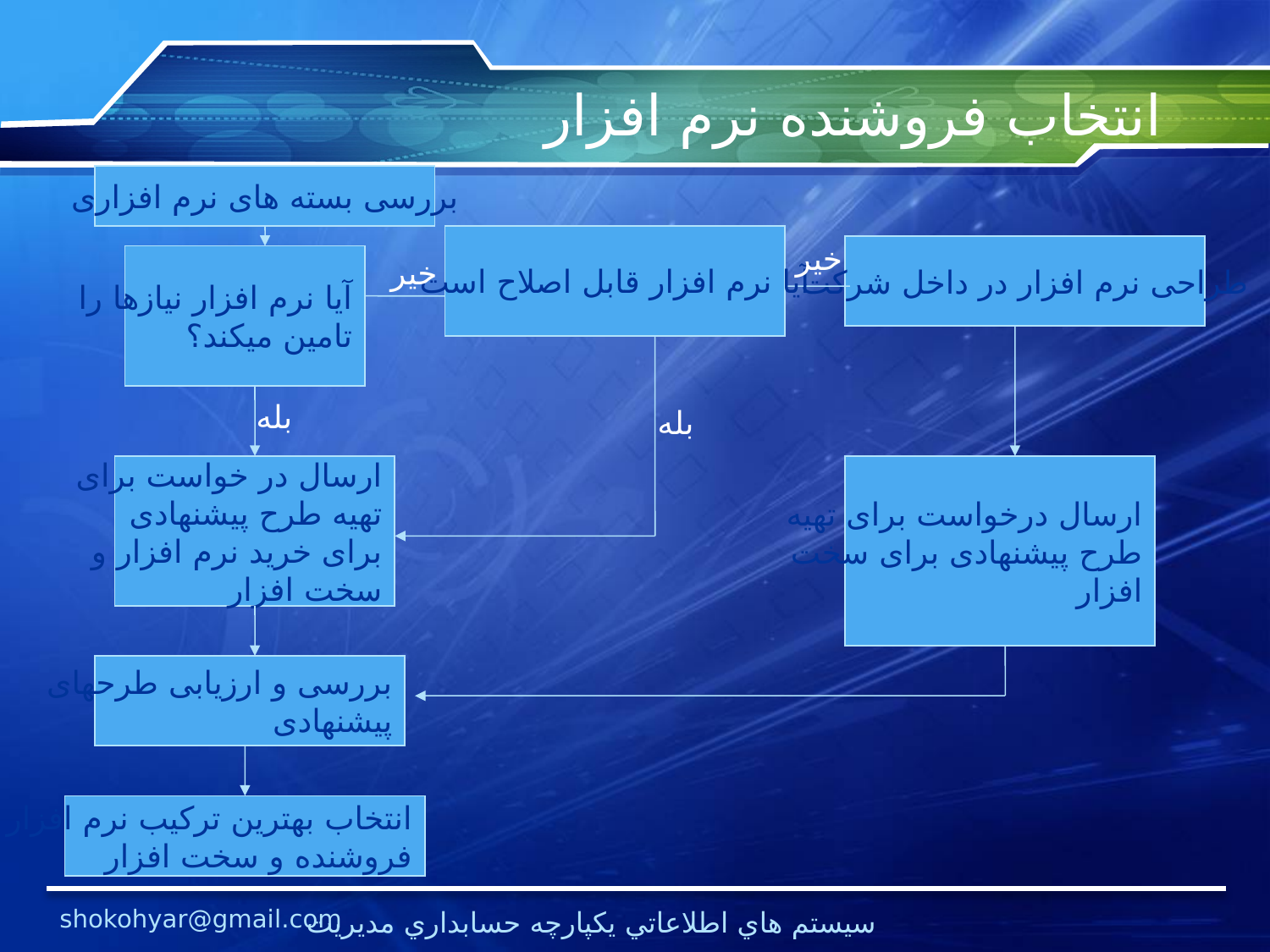

# انتخاب فروشنده نرم افزار
بررسی بسته های نرم افزاری

آیا نرم افزار قابل اصلاح است
خیر
طراحی نرم افزار در داخل شرکت
آیا نرم افزار نیازها را
تامین میکند؟
خیر

بله
بله
ارسال در خواست برای
تهیه طرح پیشنهادی
برای خرید نرم افزار و
سخت افزار
ارسال درخواست برای تهیه
طرح پیشنهادی برای سخت
افزار

بررسی و ارزیابی طرحهای
پیشنهادی

انتخاب بهترین ترکیب نرم افزار
فروشنده و سخت افزار